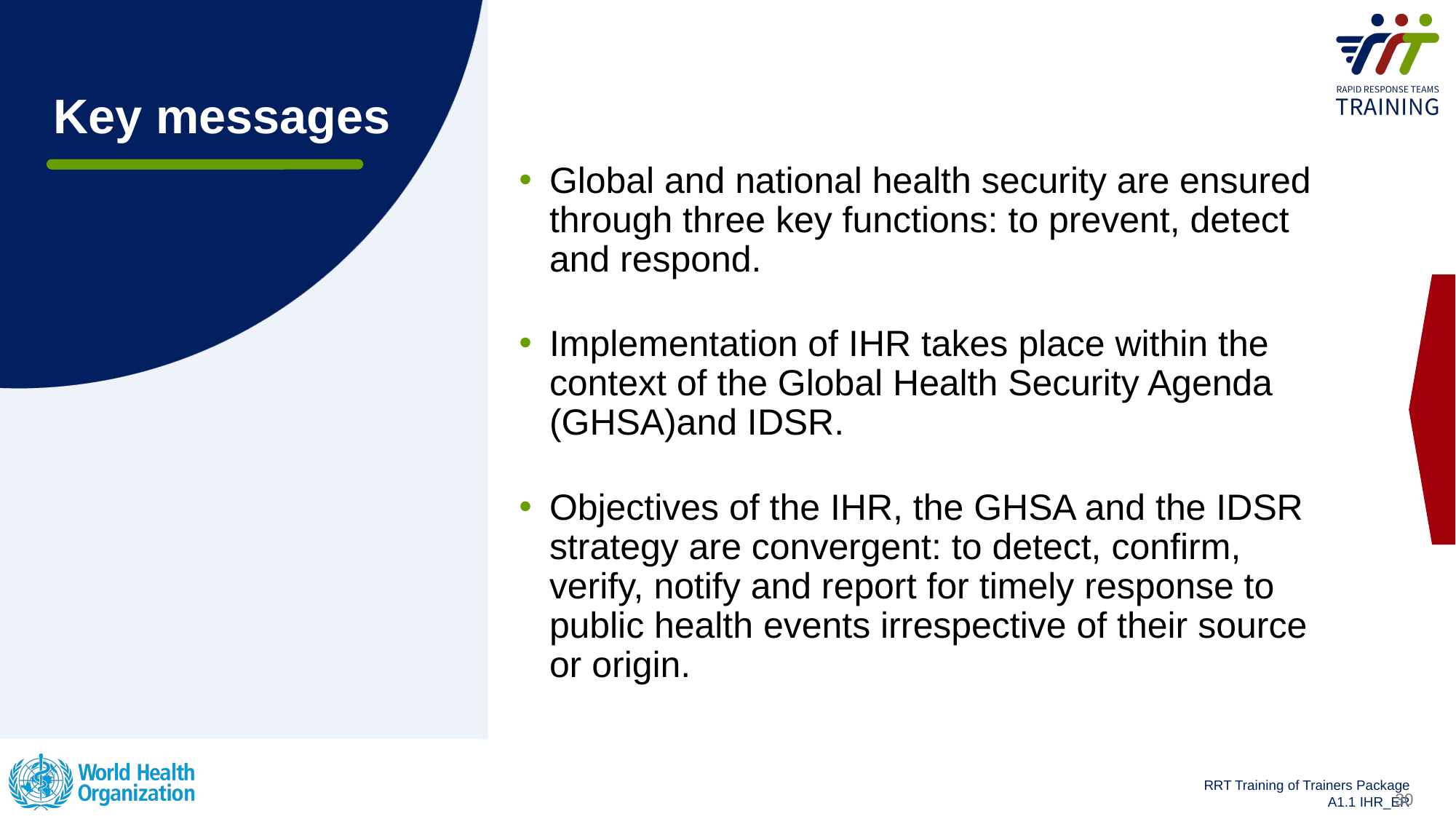

Global and national health security are ensured through three key functions: to prevent, detect and respond.

Implementation of IHR takes place within the context of the Global Health Security Agenda (GHSA)and IDSR.

Objectives of the IHR, the GHSA and the IDSR strategy are convergent: to detect, confirm, verify, notify and report for timely response to public health events irrespective of their source or origin.